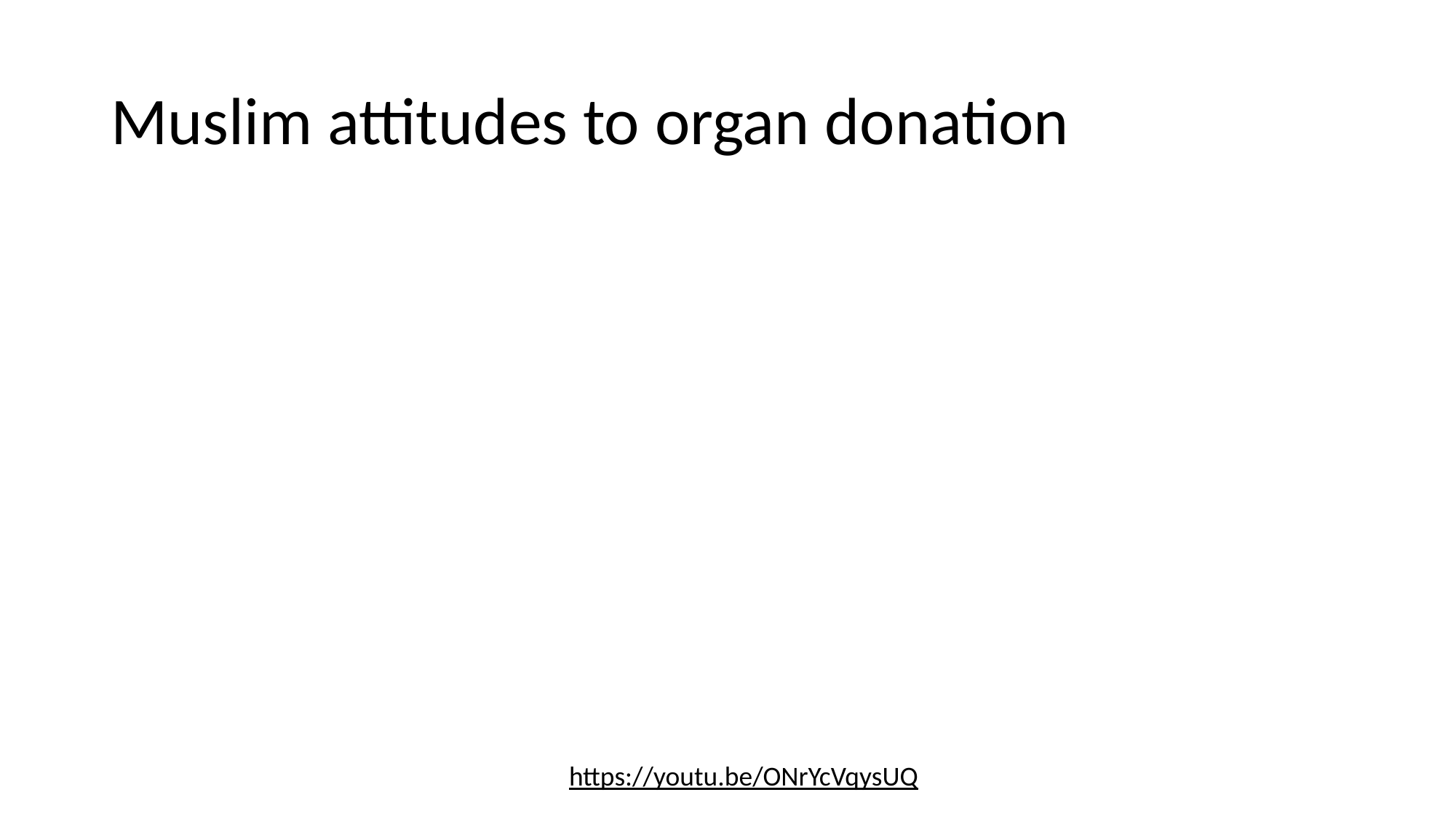

# Muslim attitudes to organ donation
https://youtu.be/ONrYcVqysUQ